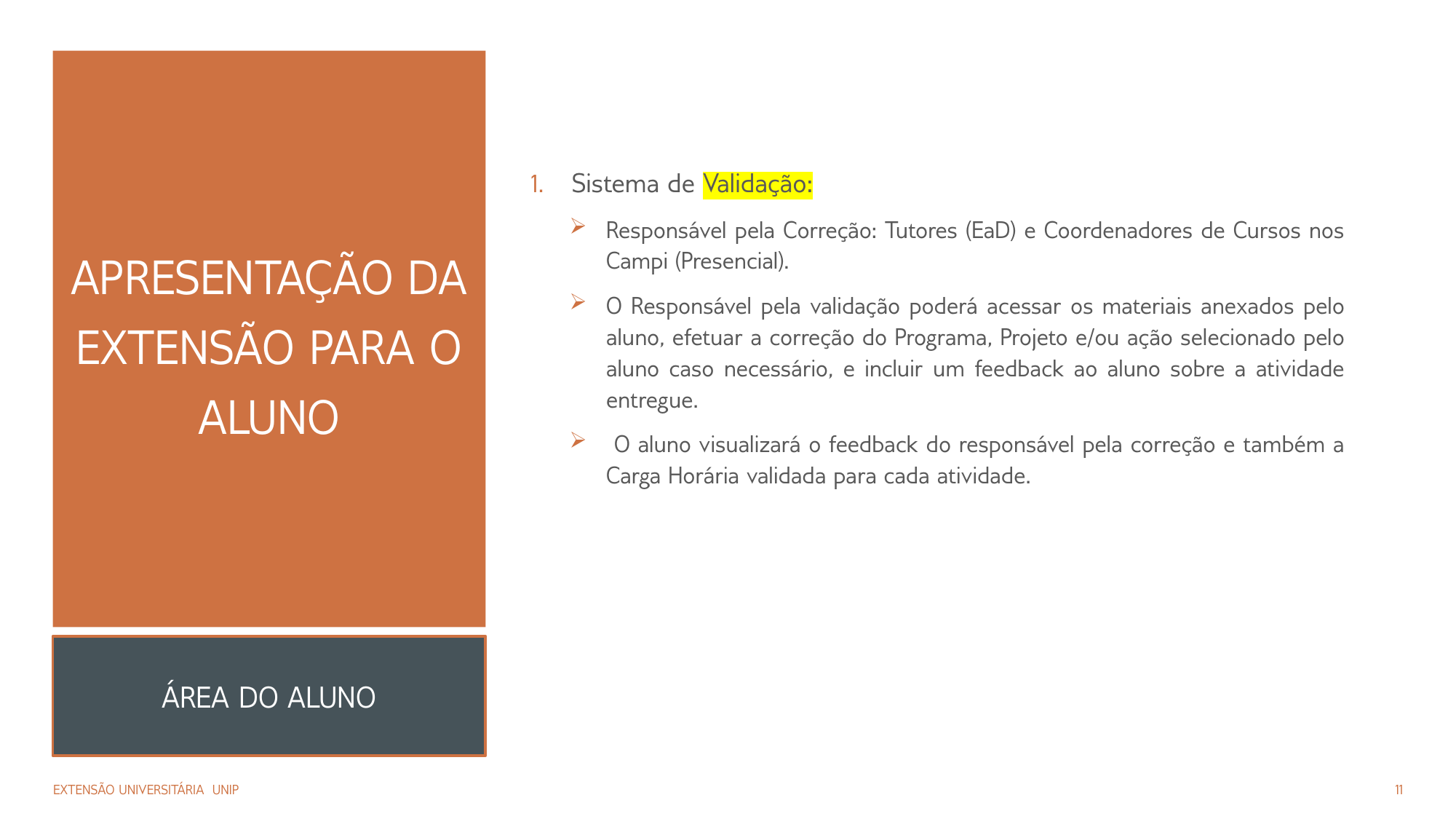

# Apresentação da Extensão para o aluno

Sistema de Validação:
Responsável pela Correção: Tutores (EaD) e Coordenadores de Cursos nos Campi (Presencial).
O Responsável pela validação poderá acessar os materiais anexados pelo aluno, efetuar a correção do Programa, Projeto e/ou ação selecionado pelo aluno caso necessário, e incluir um feedback ao aluno sobre a atividade entregue.
 O aluno visualizará o feedback do responsável pela correção e também a Carga Horária validada para cada atividade.

ÁREA DO ALUNO
Extensão UNIVERSITÁRIA  unip
11